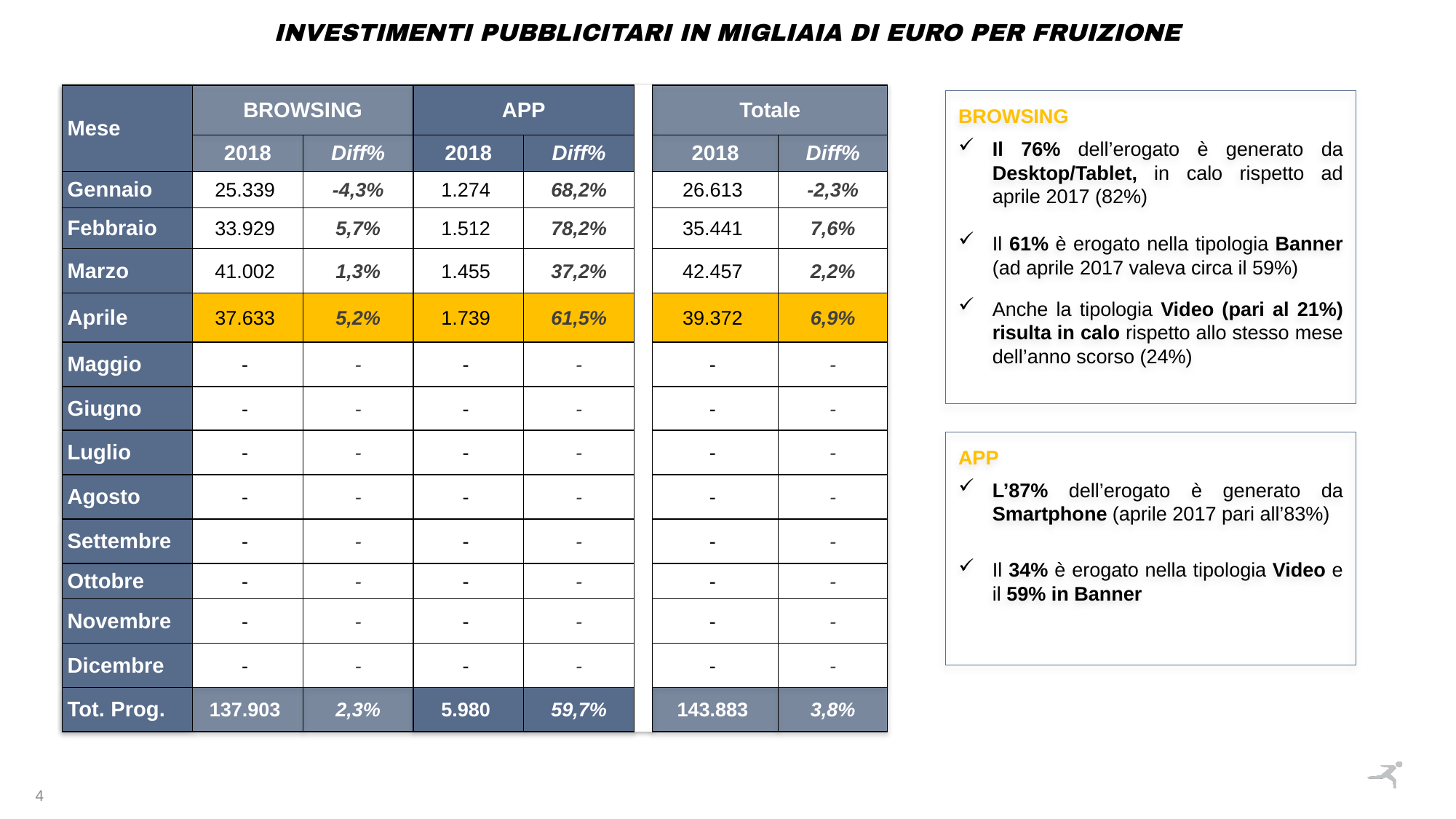

INVESTIMENTI PUBBLICITARI in migliaia di euro per FRUIZIONE
| Mese | BROWSING |  | APP |  |  | Totale |  |
| --- | --- | --- | --- | --- | --- | --- | --- |
|  | 2018 | Diff% | 2018 | Diff% |  | 2018 | Diff% |
| Gennaio | 25.339 | -4,3% | 1.274 | 68,2% |  | 26.613 | -2,3% |
| Febbraio | 33.929 | 5,7% | 1.512 | 78,2% |  | 35.441 | 7,6% |
| Marzo | 41.002 | 1,3% | 1.455 | 37,2% |  | 42.457 | 2,2% |
| Aprile | 37.633 | 5,2% | 1.739 | 61,5% |  | 39.372 | 6,9% |
| Maggio | - | - | - | - |  | - | - |
| Giugno | - | - | - | - |  | - | - |
| Luglio | - | - | - | - |  | - | - |
| Agosto | - | - | - | - |  | - | - |
| Settembre | - | - | - | - |  | - | - |
| Ottobre | - | - | - | - |  | - | - |
| Novembre | - | - | - | - |  | - | - |
| Dicembre | - | - | - | - |  | - | - |
| Tot. Prog. | 137.903 | 2,3% | 5.980 | 59,7% |  | 143.883 | 3,8% |
BROWSING

Il 76% dell’erogato è generato da Desktop/Tablet, in calo rispetto ad aprile 2017 (82%)

Il 61% è erogato nella tipologia Banner (ad aprile 2017 valeva circa il 59%)

Anche la tipologia Video (pari al 21%) risulta in calo rispetto allo stesso mese dell’anno scorso (24%)

APP

L’87% dell’erogato è generato da Smartphone (aprile 2017 pari all’83%)

Il 34% è erogato nella tipologia Video e il 59% in Banner

4